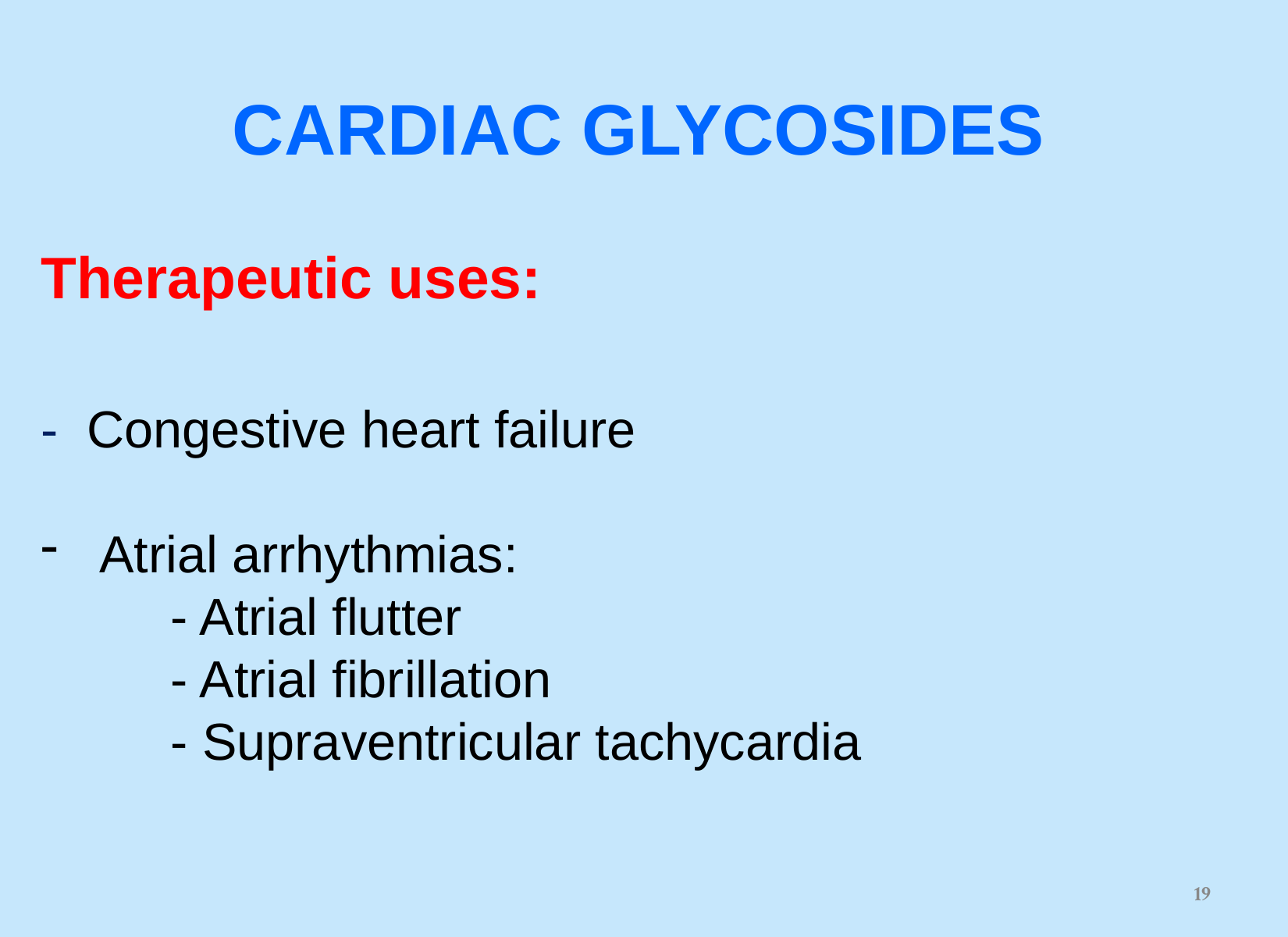

CARDIAC GLYCOSIDES

Therapeutic uses:

-  Congestive heart failure

Atrial arrhythmias:
         - Atrial flutter
         - Atrial fibrillation
         - Supraventricular tachycardia

19